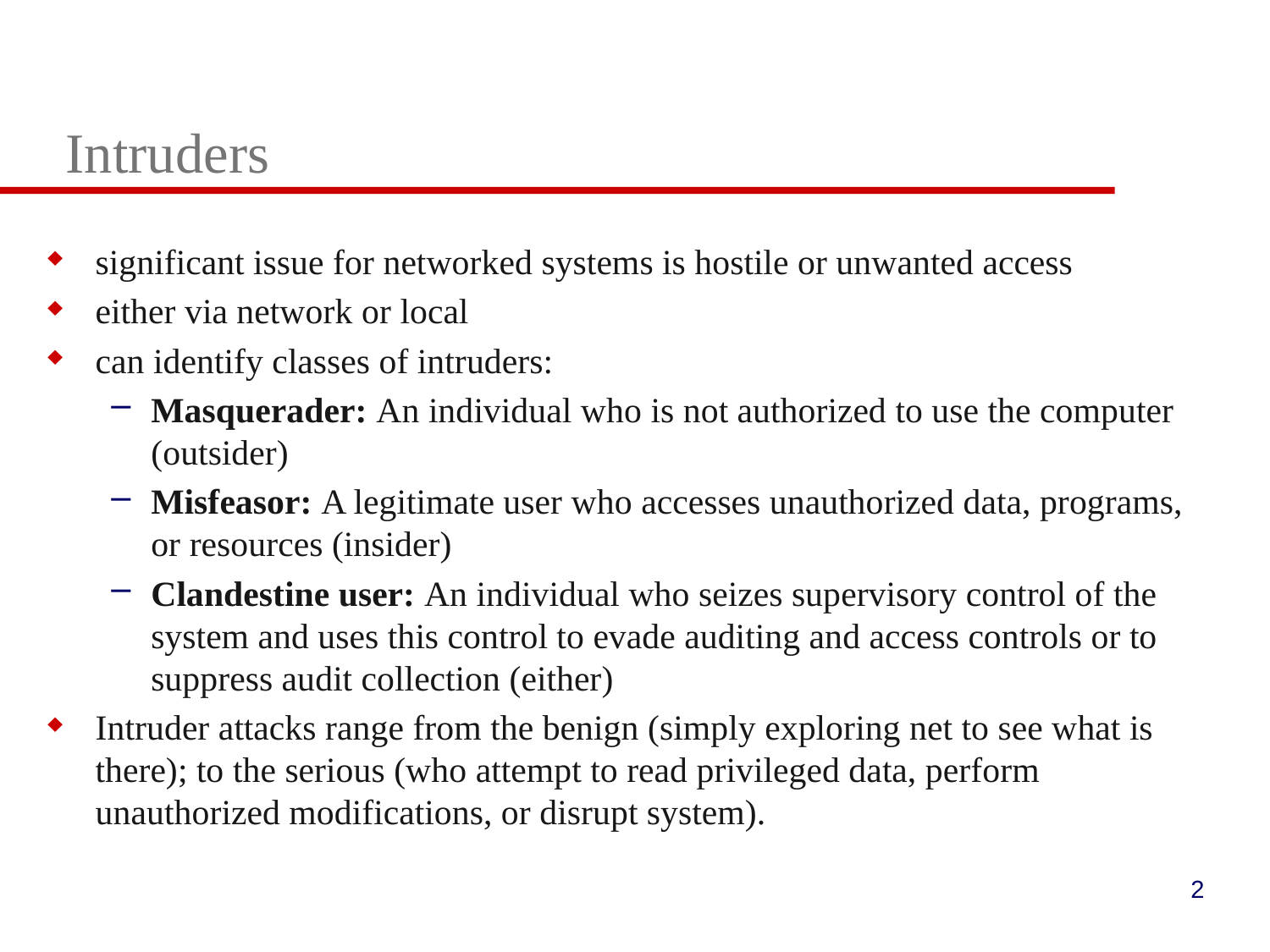

# Intruders
significant issue for networked systems is hostile or unwanted access
either via network or local
can identify classes of intruders:
Masquerader: An individual who is not authorized to use the computer (outsider)
Misfeasor: A legitimate user who accesses unauthorized data, programs, or resources (insider)
Clandestine user: An individual who seizes supervisory control of the system and uses this control to evade auditing and access controls or to suppress audit collection (either)
Intruder attacks range from the benign (simply exploring net to see what is there); to the serious (who attempt to read privileged data, perform unauthorized modifications, or disrupt system).

2